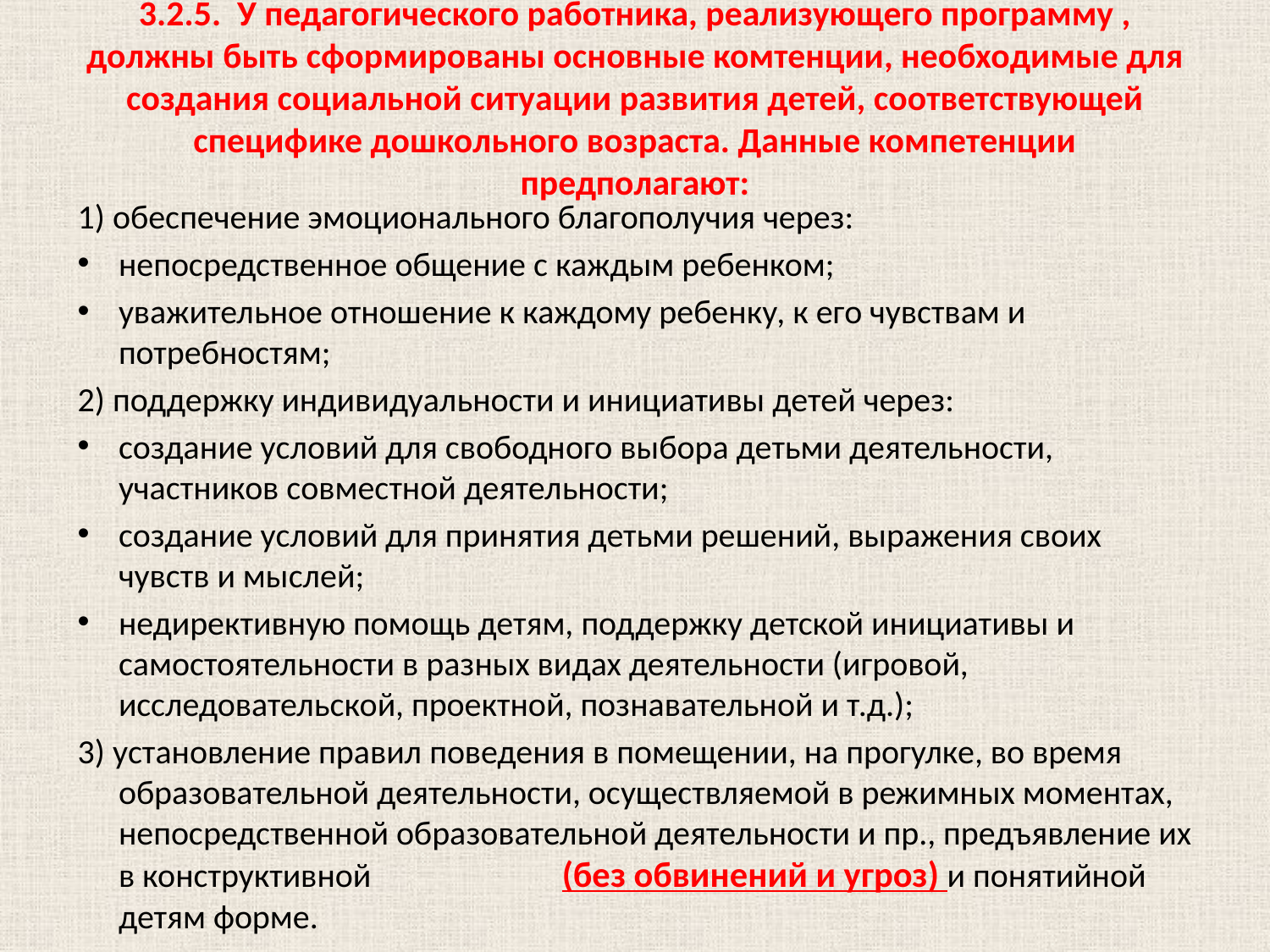

# 3.2.5.  У педагогического работника, реализующего программу , должны быть сформированы основные комтенции, необходимые для создания социальной ситуации развития детей, соответствующей специфике дошкольного возраста. Данные компетенции предполагают:
1) обеспечение эмоционального благополучия через:
непосредственное общение с каждым ребенком;
уважительное отношение к каждому ребенку, к его чувствам и потребностям;
2) поддержку индивидуальности и инициативы детей через:
создание условий для свободного выбора детьми деятельности, участников совместной деятельности;
создание условий для принятия детьми решений, выражения своих чувств и мыслей;
недирективную помощь детям, поддержку детской инициативы и самостоятельности в разных видах деятельности (игровой, исследовательской, проектной, познавательной и т.д.);
3) установление правил поведения в помещении, на прогулке, во время образовательной деятельности, осуществляемой в режимных моментах, непосредственной образовательной деятельности и пр., предъявление их в конструктивной                         (без обвинений и угроз) и понятийной детям форме.